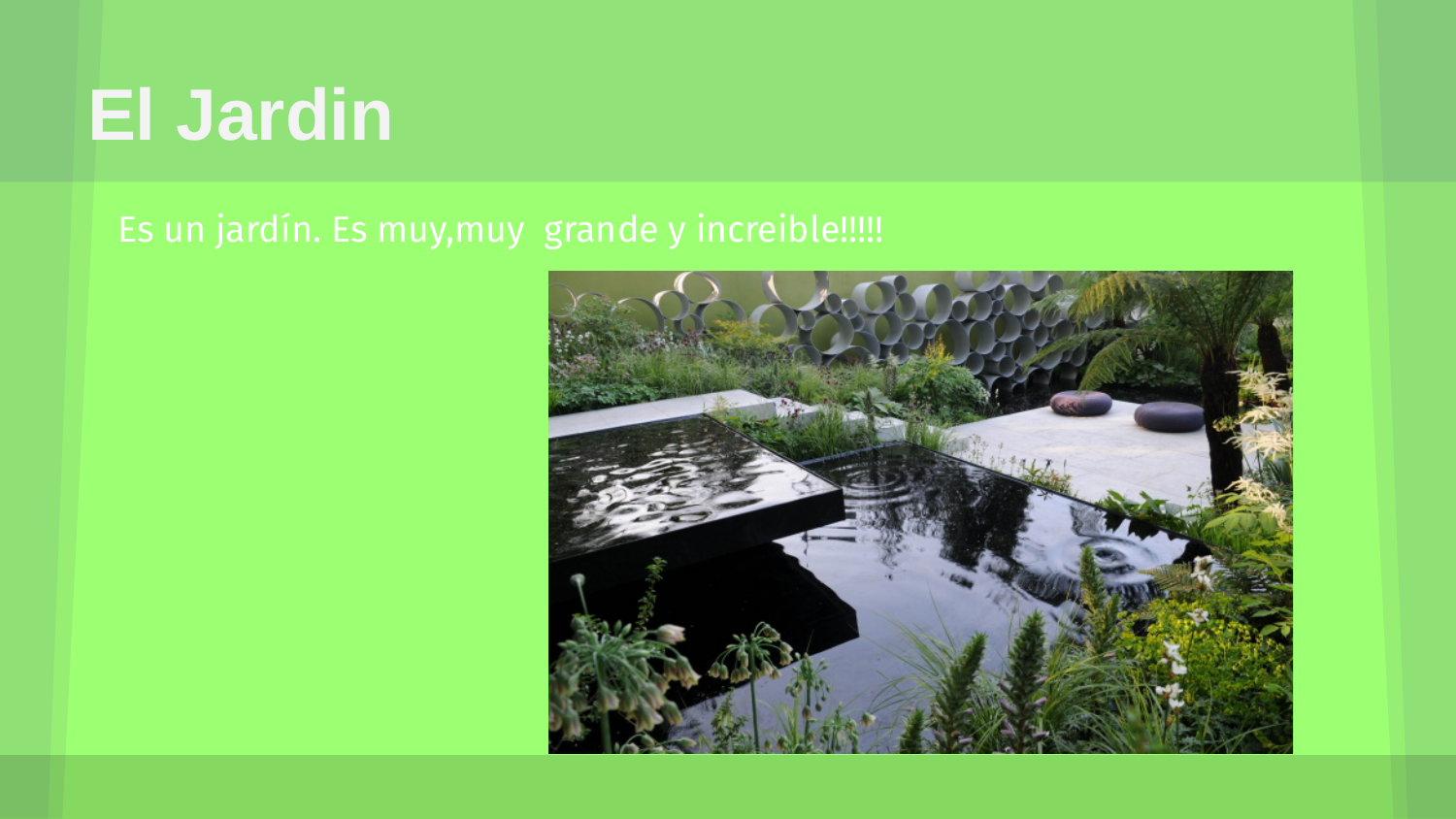

# El Jardin
Es un jardín. Es muy,muy  grande y increible!!!!!